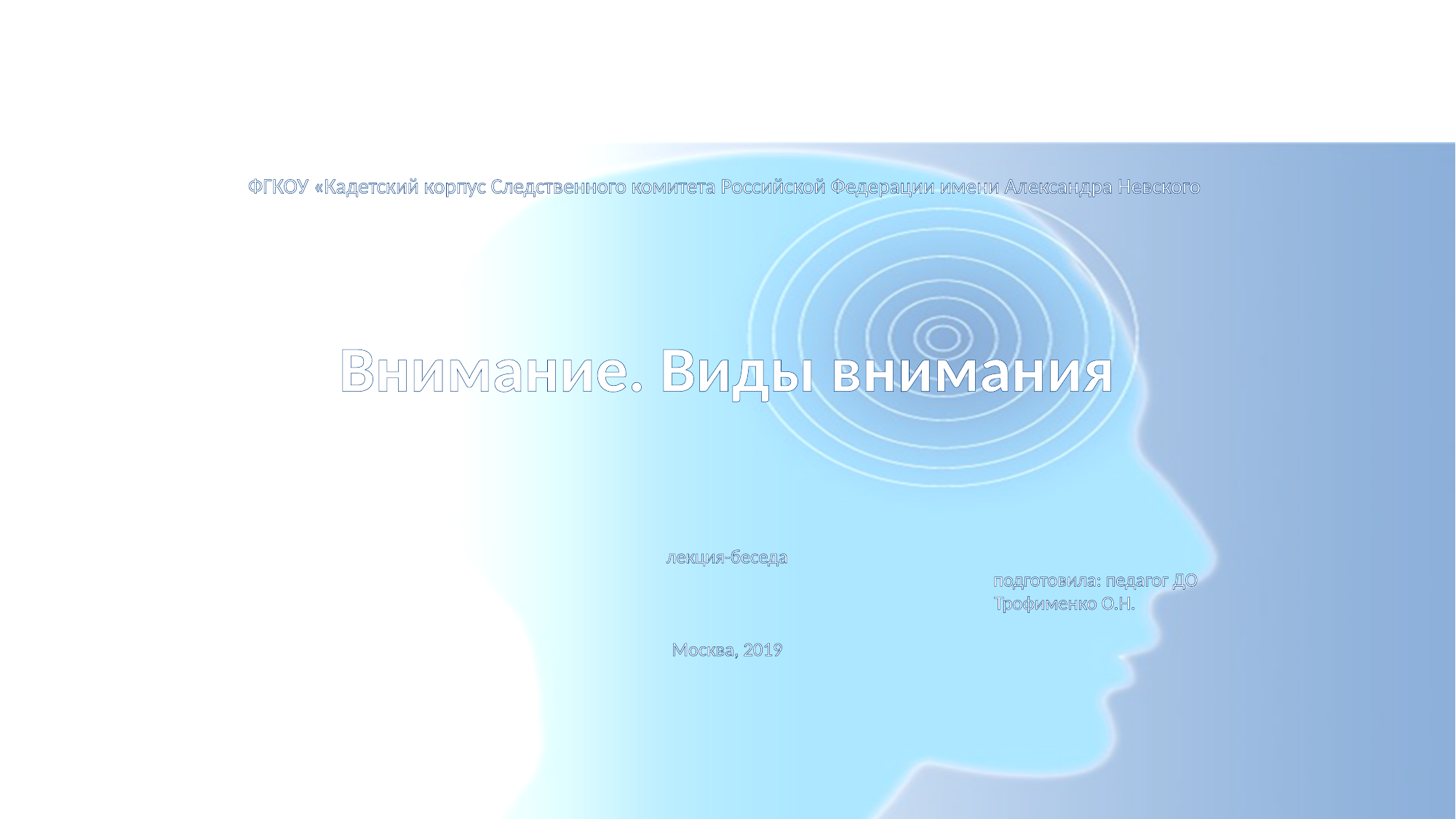

# ФГКОУ «Кадетский корпус Следственного комитета Российской Федерации имени Александра Невского Внимание. Виды внимания лекция-беседа подготовила: педагог ДО Трофименко О.Н. Москва, 2019